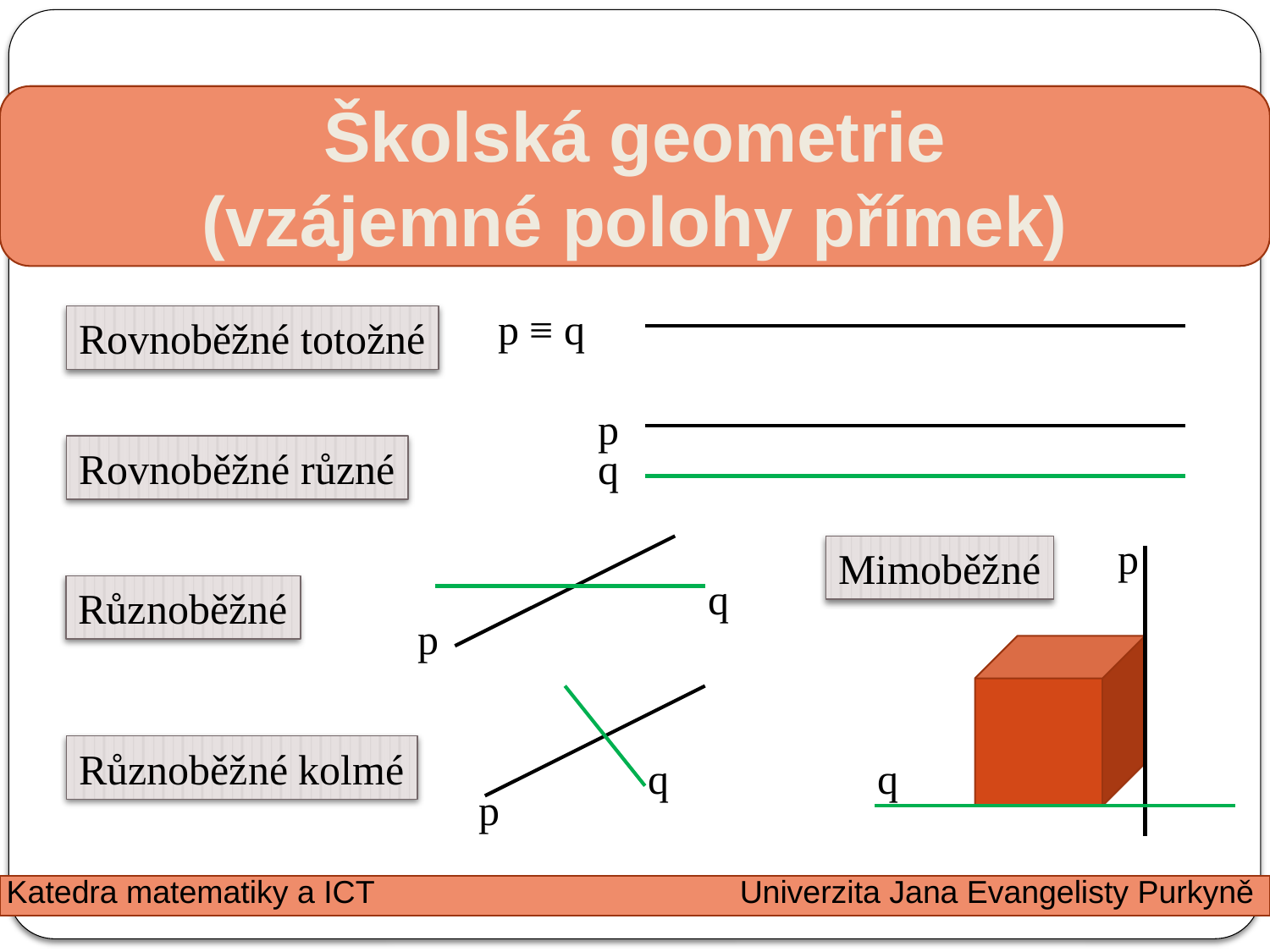

Školská geometrie
(vzájemné polohy přímek)
p ≡ q
Rovnoběžné totožné
p
Rovnoběžné různé
q
p
Mimoběžné
q
Různoběžné
p

Různoběžné kolmé
q
q
p
Katedra matematiky a ICT
Univerzita Jana Evangelisty Purkyně